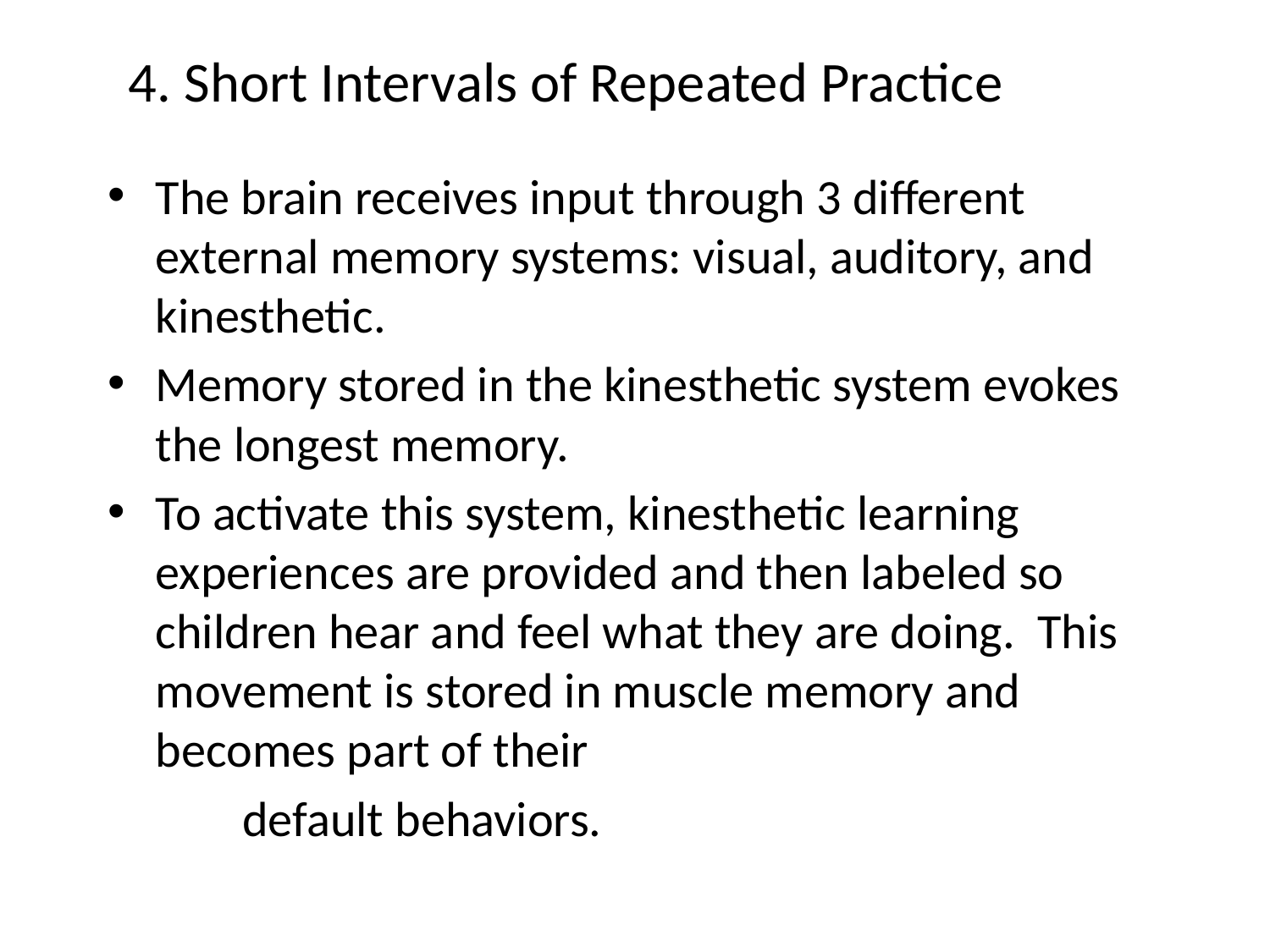

# 4. Short Intervals of Repeated Practice
The brain receives input through 3 different external memory systems: visual, auditory, and kinesthetic.
Memory stored in the kinesthetic system evokes the longest memory.
To activate this system, kinesthetic learning experiences are provided and then labeled so children hear and feel what they are doing.  This movement is stored in muscle memory and becomes part of their
            default behaviors.